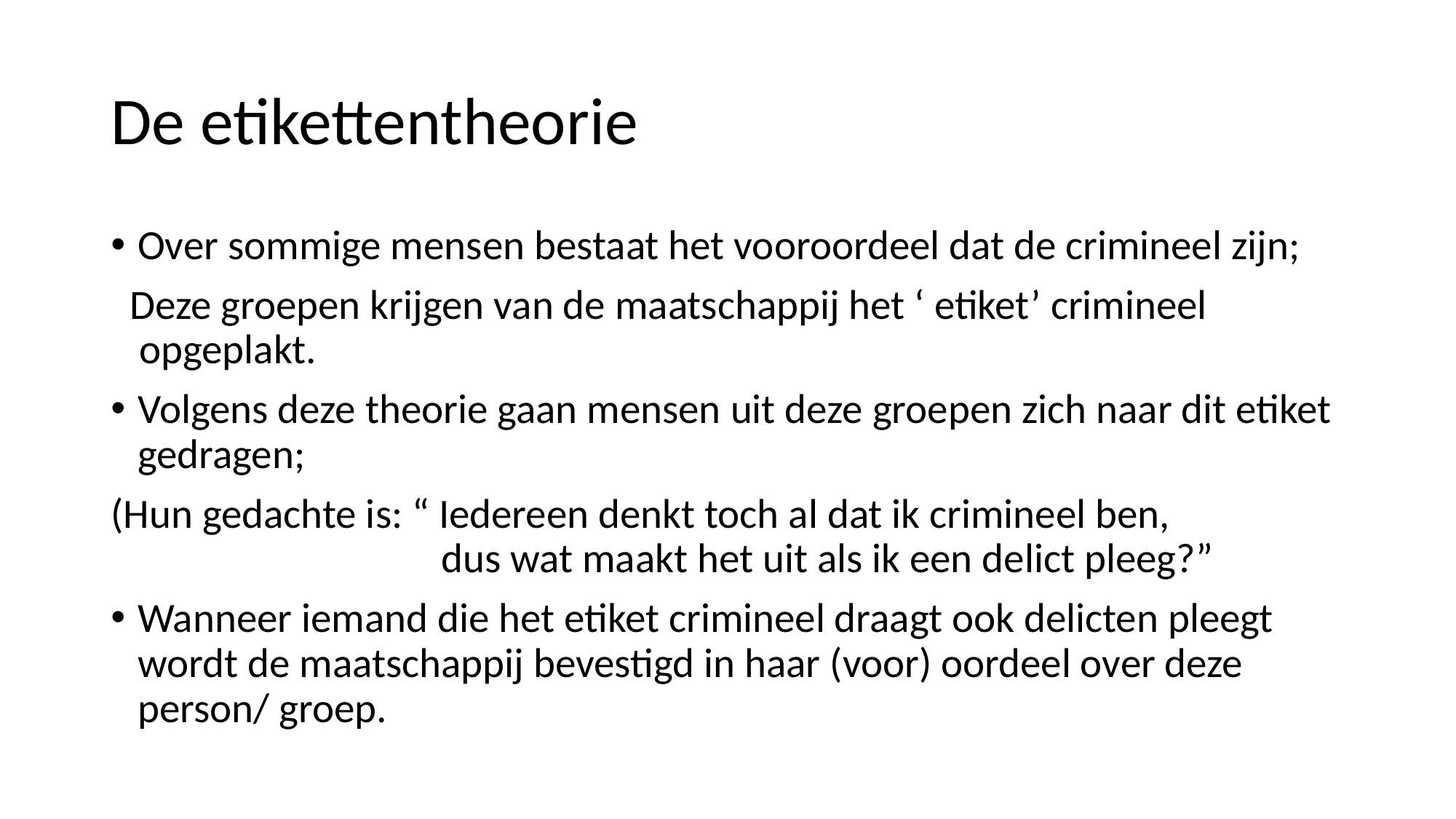

# De etikettentheorie
Over sommige mensen bestaat het vooroordeel dat de crimineel zijn;
  Deze groepen krijgen van de maatschappij het ‘ etiket’ crimineel
   opgeplakt.
Volgens deze theorie gaan mensen uit deze groepen zich naar dit etiket gedragen;
(Hun gedachte is: “ Iedereen denkt toch al dat ik crimineel ben,
                                   dus wat maakt het uit als ik een delict pleeg?”
Wanneer iemand die het etiket crimineel draagt ook delicten pleegt wordt de maatschappij bevestigd in haar (voor) oordeel over deze person/ groep.